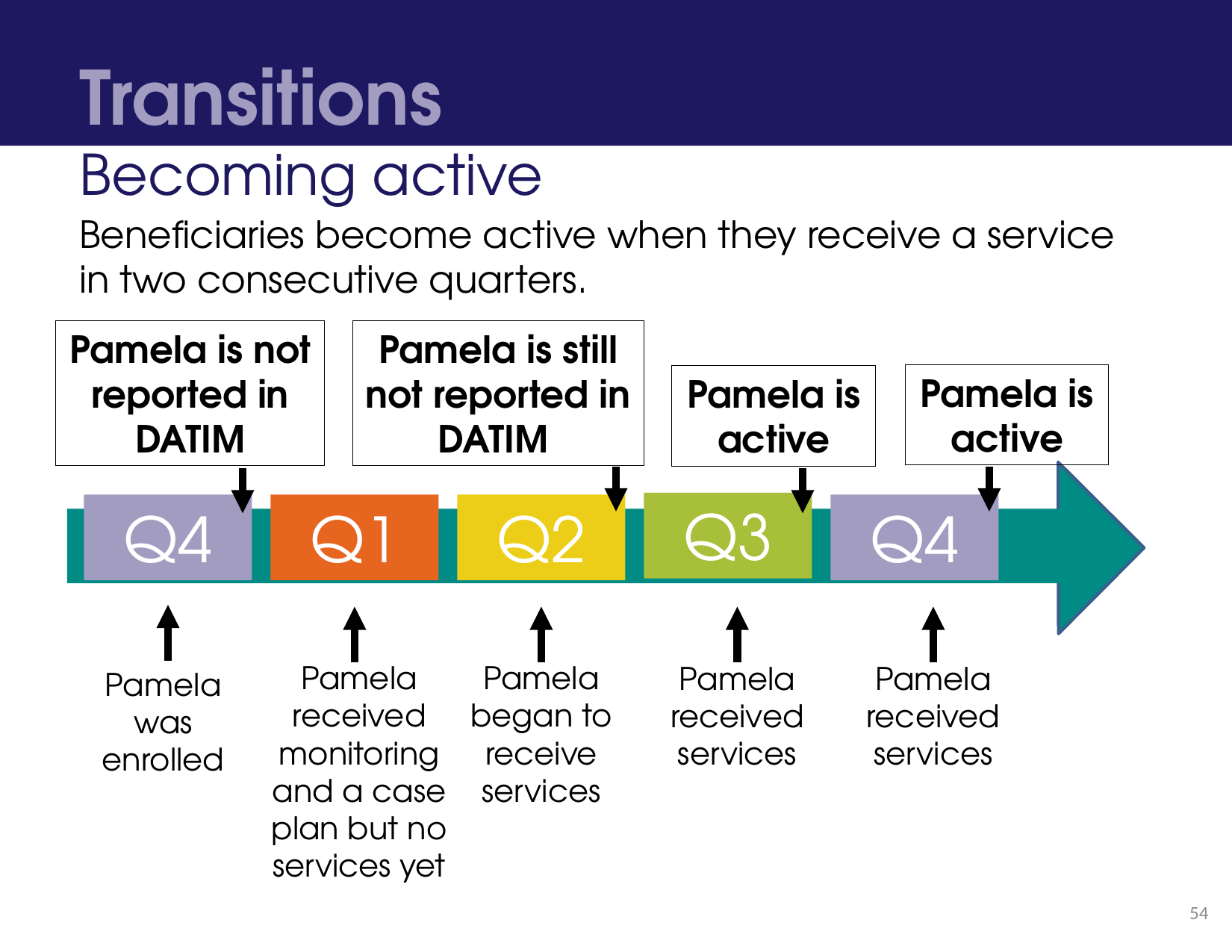

# Transitions
Becoming active
Beneficiaries become active when they receive a service in two consecutive quarters.
Pamela is not reported in DATIM
Pamela is still not reported in DATIM
Pamela is active
Pamela is active

Q3
Q1

Q2
Q4
Q4
Pamela received monitoring and a case plan but no services yet
Pamela began to receive services
Pamela received services
Pamela received services
Pamela was enrolled
54